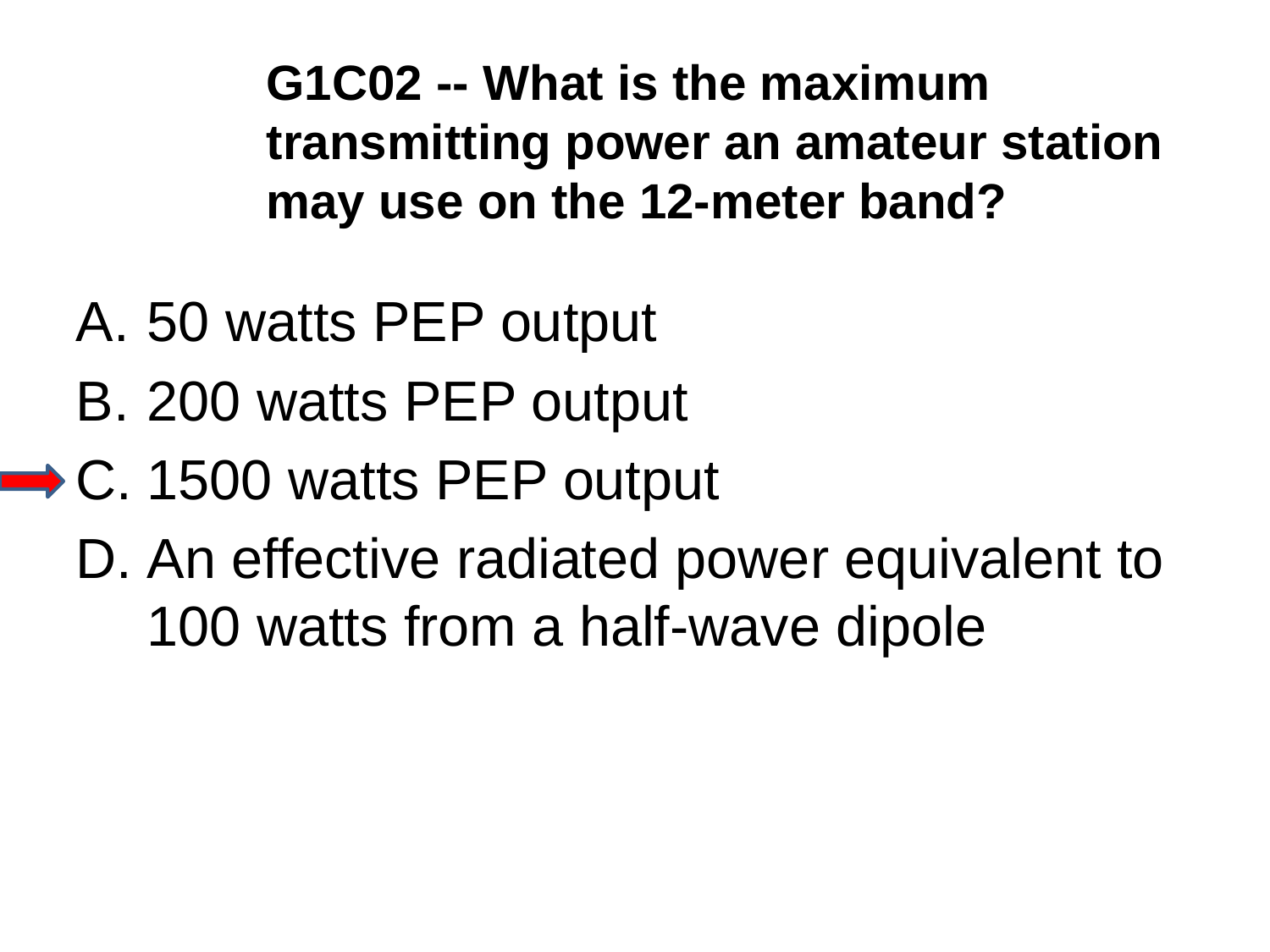

G1C02 -- What is the maximum transmitting power an amateur station may use on the 12-meter band?
A.	50 watts PEP output
B.	200 watts PEP output
C.	1500 watts PEP output
D.	An effective radiated power equivalent to 100 watts from a half-wave dipole